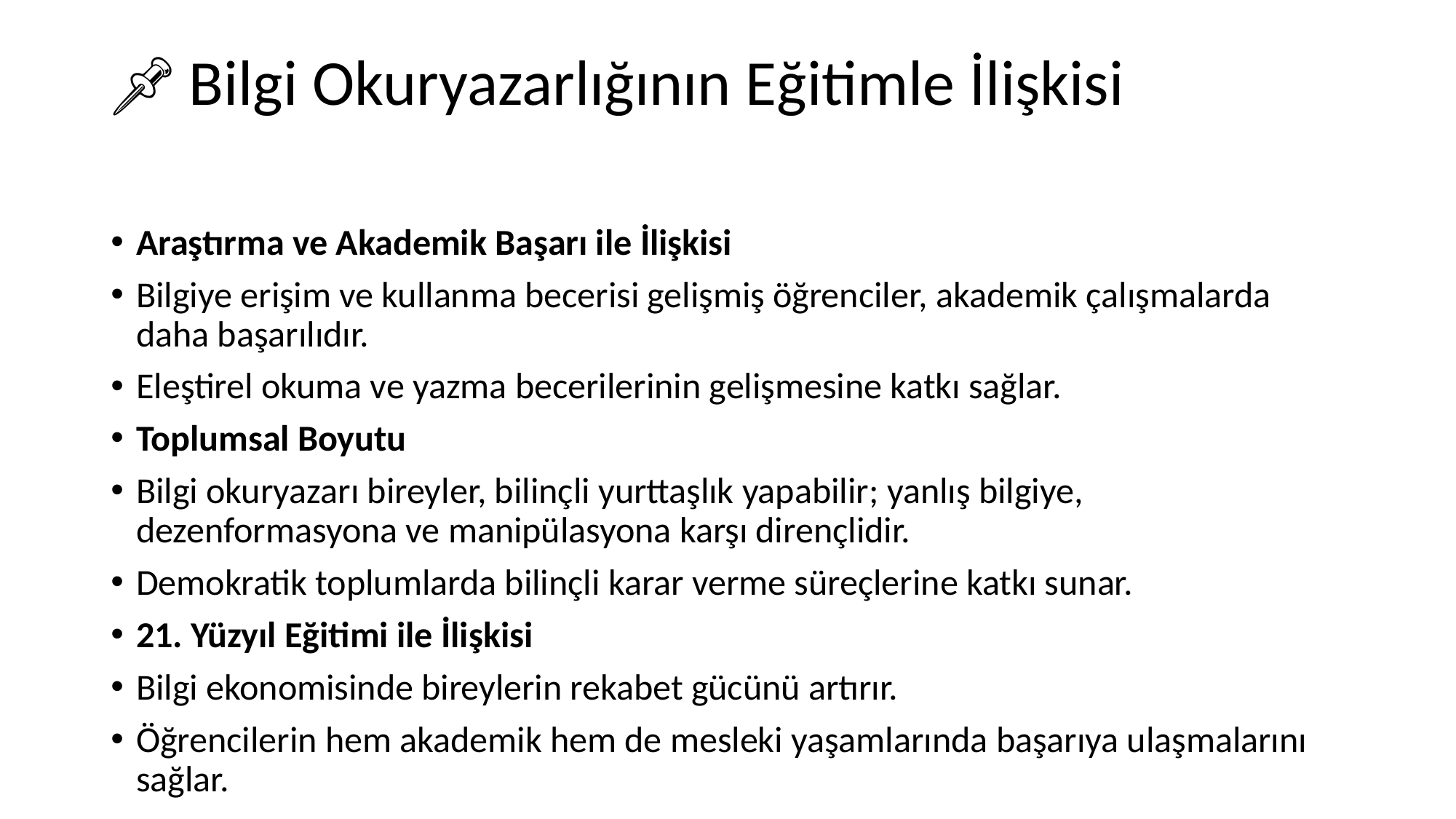

# 📌 Bilgi Okuryazarlığının Eğitimle İlişkisi
Araştırma ve Akademik Başarı ile İlişkisi
Bilgiye erişim ve kullanma becerisi gelişmiş öğrenciler, akademik çalışmalarda daha başarılıdır.
Eleştirel okuma ve yazma becerilerinin gelişmesine katkı sağlar.
Toplumsal Boyutu
Bilgi okuryazarı bireyler, bilinçli yurttaşlık yapabilir; yanlış bilgiye, dezenformasyona ve manipülasyona karşı dirençlidir.
Demokratik toplumlarda bilinçli karar verme süreçlerine katkı sunar.
21. Yüzyıl Eğitimi ile İlişkisi
Bilgi ekonomisinde bireylerin rekabet gücünü artırır.
Öğrencilerin hem akademik hem de mesleki yaşamlarında başarıya ulaşmalarını sağlar.